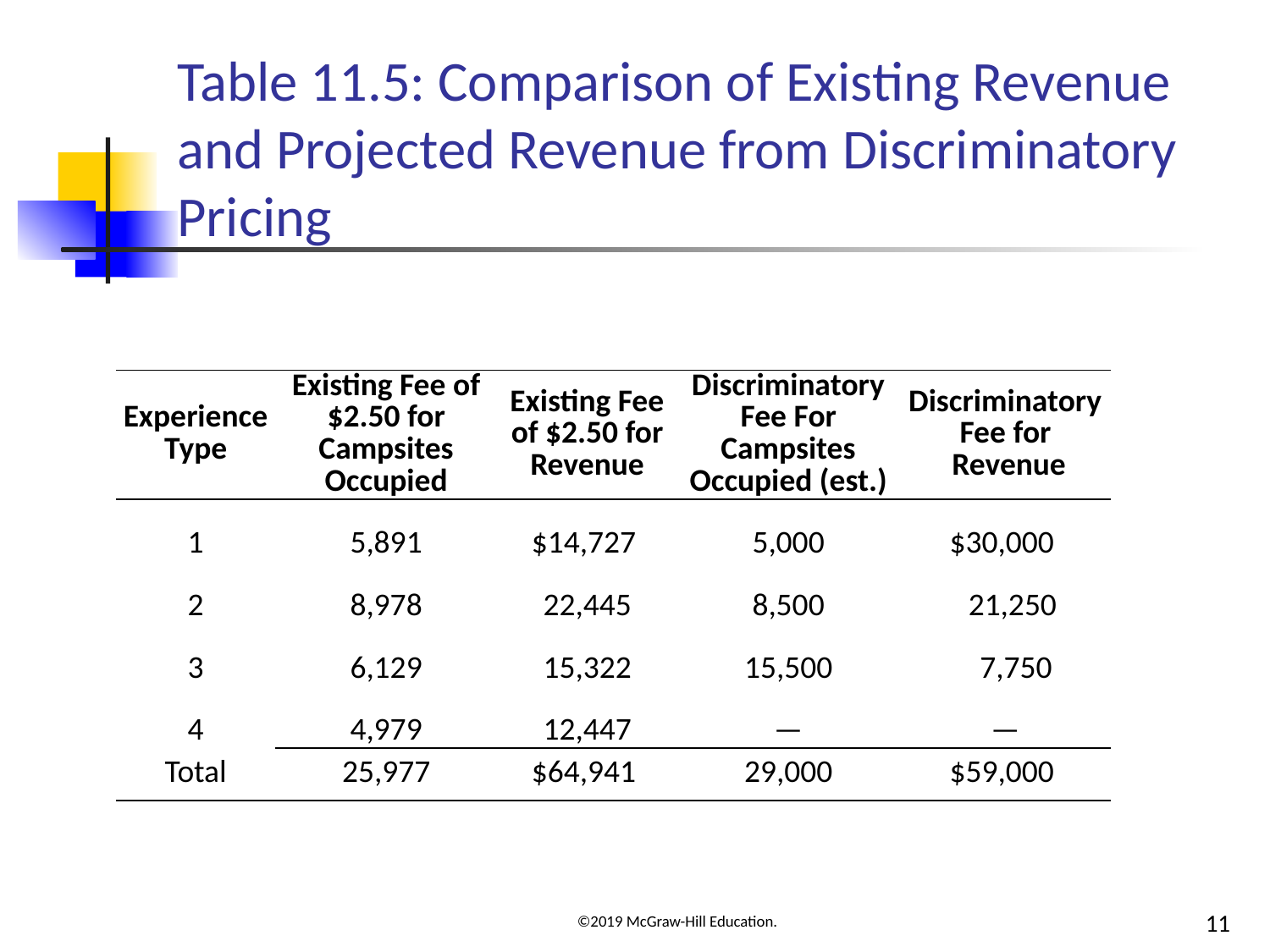

# Table 11.5: Comparison of Existing Revenue and Projected Revenue from Discriminatory Pricing
| Experience Type | Existing Fee of $2.50 for Campsites Occupied | Existing Fee of $2.50 for Revenue | Discriminatory Fee For Campsites Occupied (est.) | Discriminatory Fee for Revenue |
| --- | --- | --- | --- | --- |
| 1 | 5,891 | $14,727 | 5,000 | $30,000 |
| 2 | 8,978 | 22,445 | 8,500 | 21,250 |
| 3 | 6,129 | 15,322 | 15,500 | 7,750 |
| 4 | 4,979 | 12,447 | — | — |
| Total | 25,977 | $64,941 | 29,000 | $59,000 |